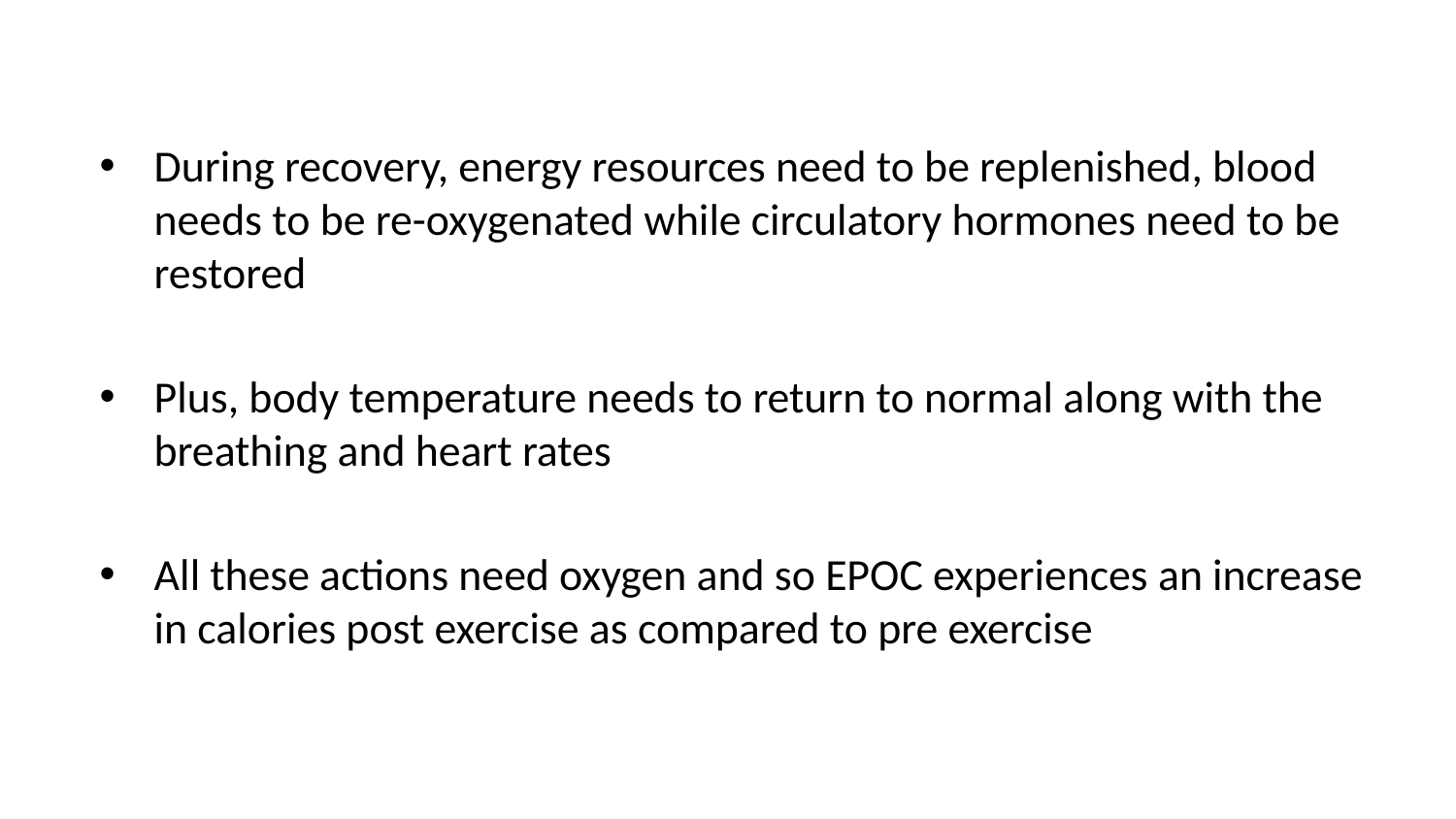

During recovery, energy resources need to be replenished, blood needs to be re-oxygenated while circulatory hormones need to be restored

Plus, body temperature needs to return to normal along with the breathing and heart rates

All these actions need oxygen and so EPOC experiences an increase in calories post exercise as compared to pre exercise